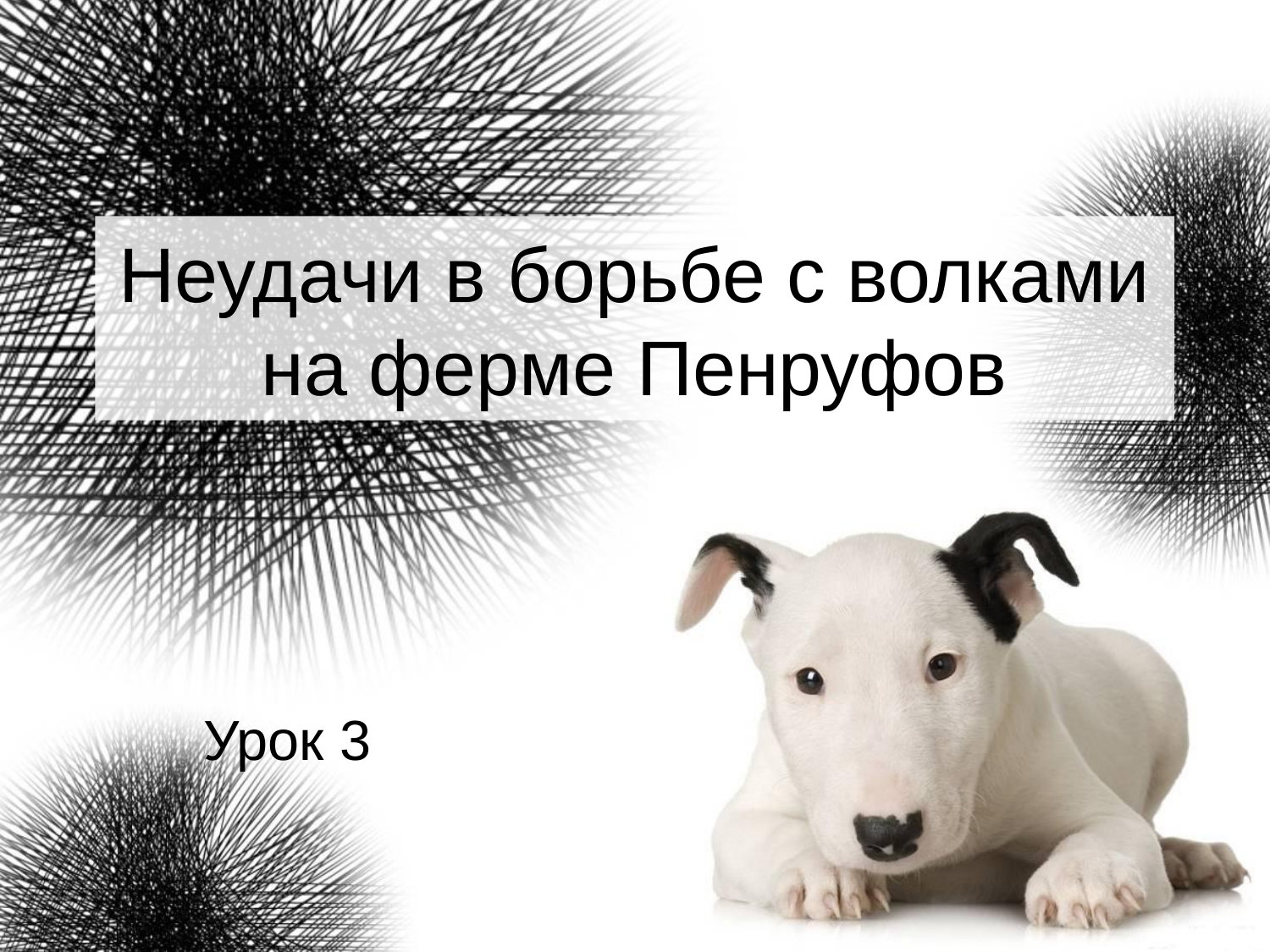

# Неудачи в борьбе с волками на ферме Пенруфов

Урок 3